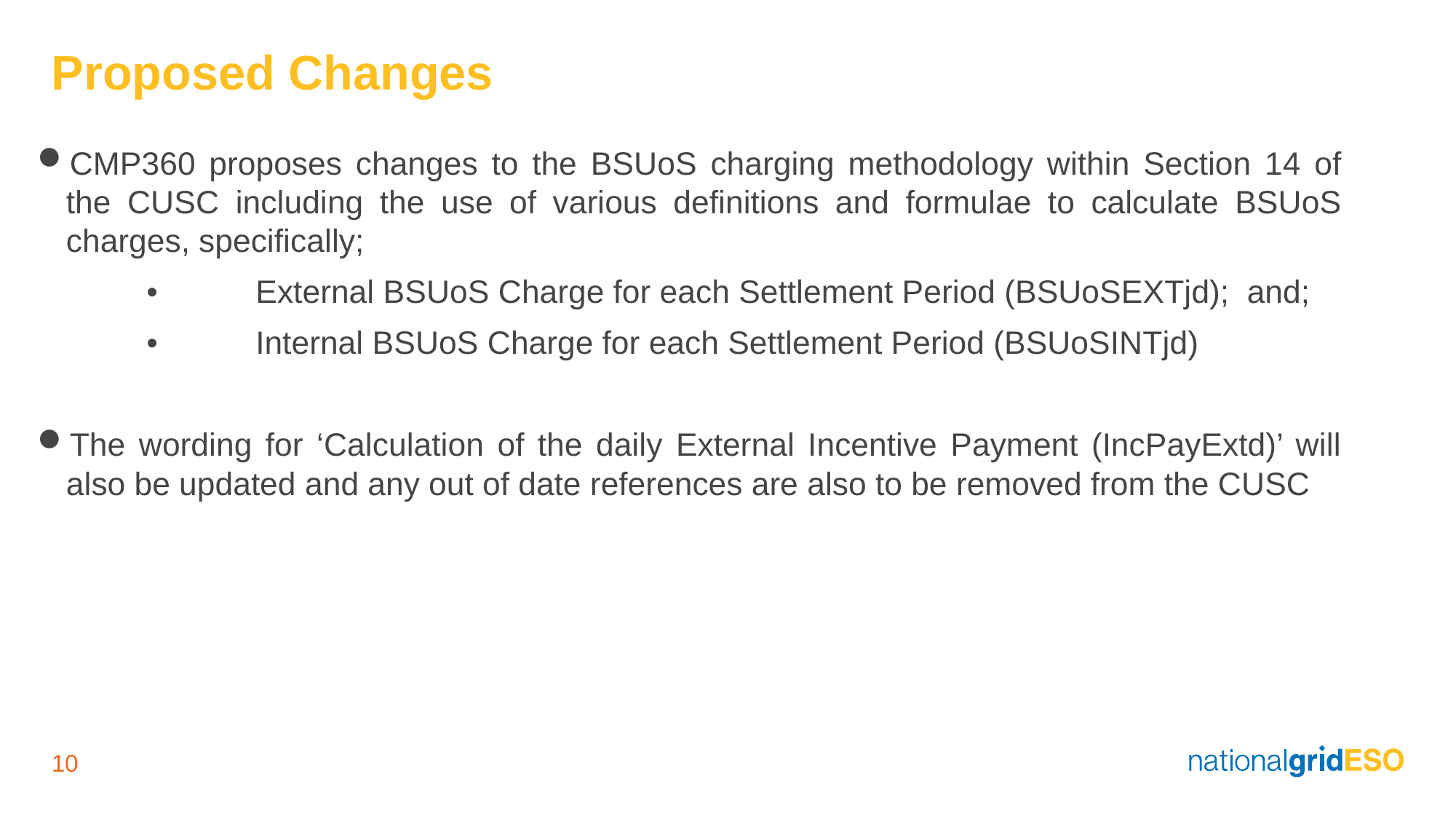

# Proposed Changes

CMP360 proposes changes to the BSUoS charging methodology within Section 14 of the CUSC including the use of various definitions and formulae to calculate BSUoS charges, specifically;
	•	External BSUoS Charge for each Settlement Period (BSUoSEXTjd);  and;
	•	Internal BSUoS Charge for each Settlement Period (BSUoSINTjd)

The wording for ‘Calculation of the daily External Incentive Payment (IncPayExtd)’ will also be updated and any out of date references are also to be removed from the CUSC